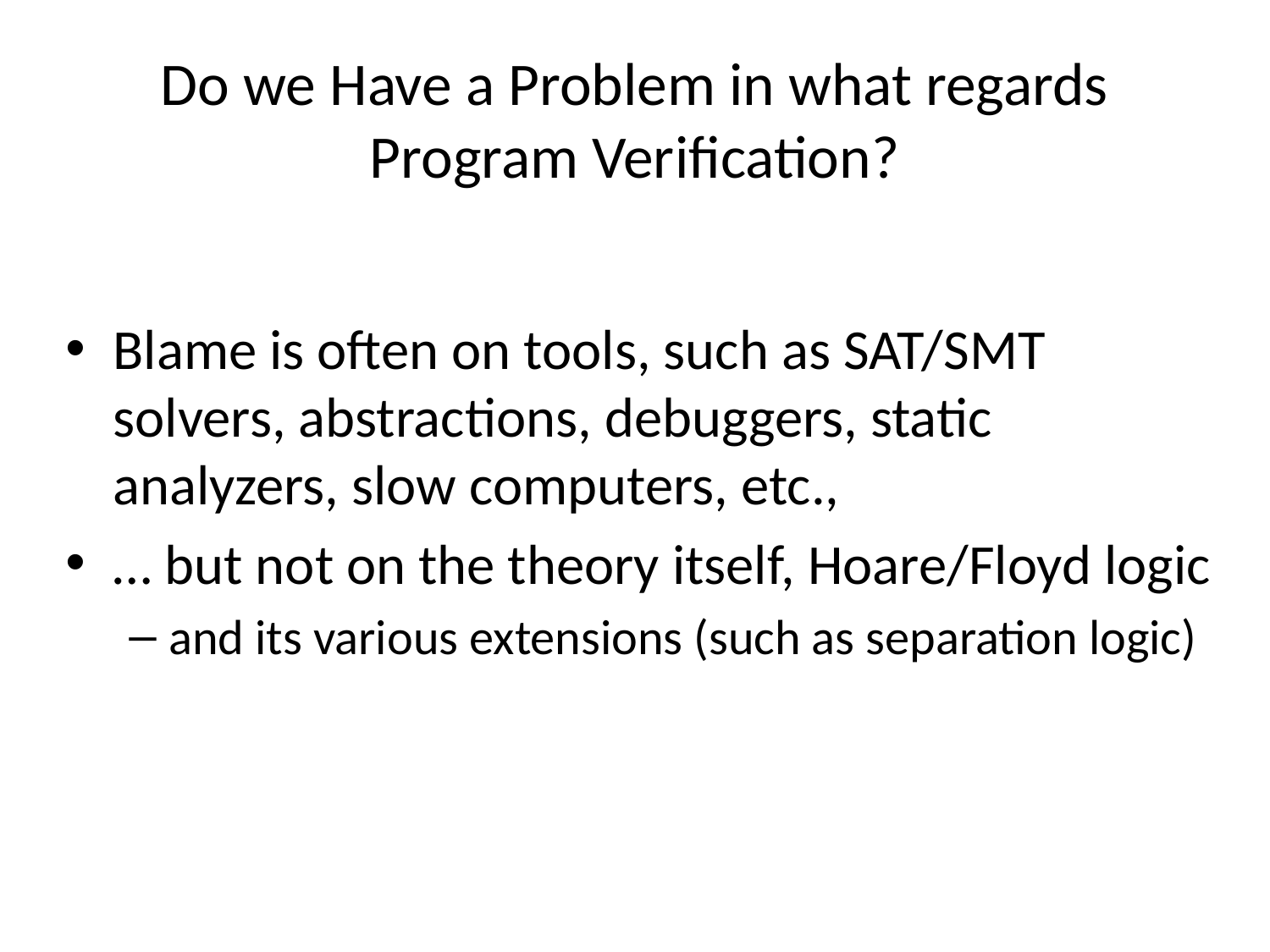

# Do we Have a Problem in what regards Program Verification?
Blame is often on tools, such as SAT/SMT solvers, abstractions, debuggers, static analyzers, slow computers, etc.,
… but not on the theory itself, Hoare/Floyd logic
and its various extensions (such as separation logic)